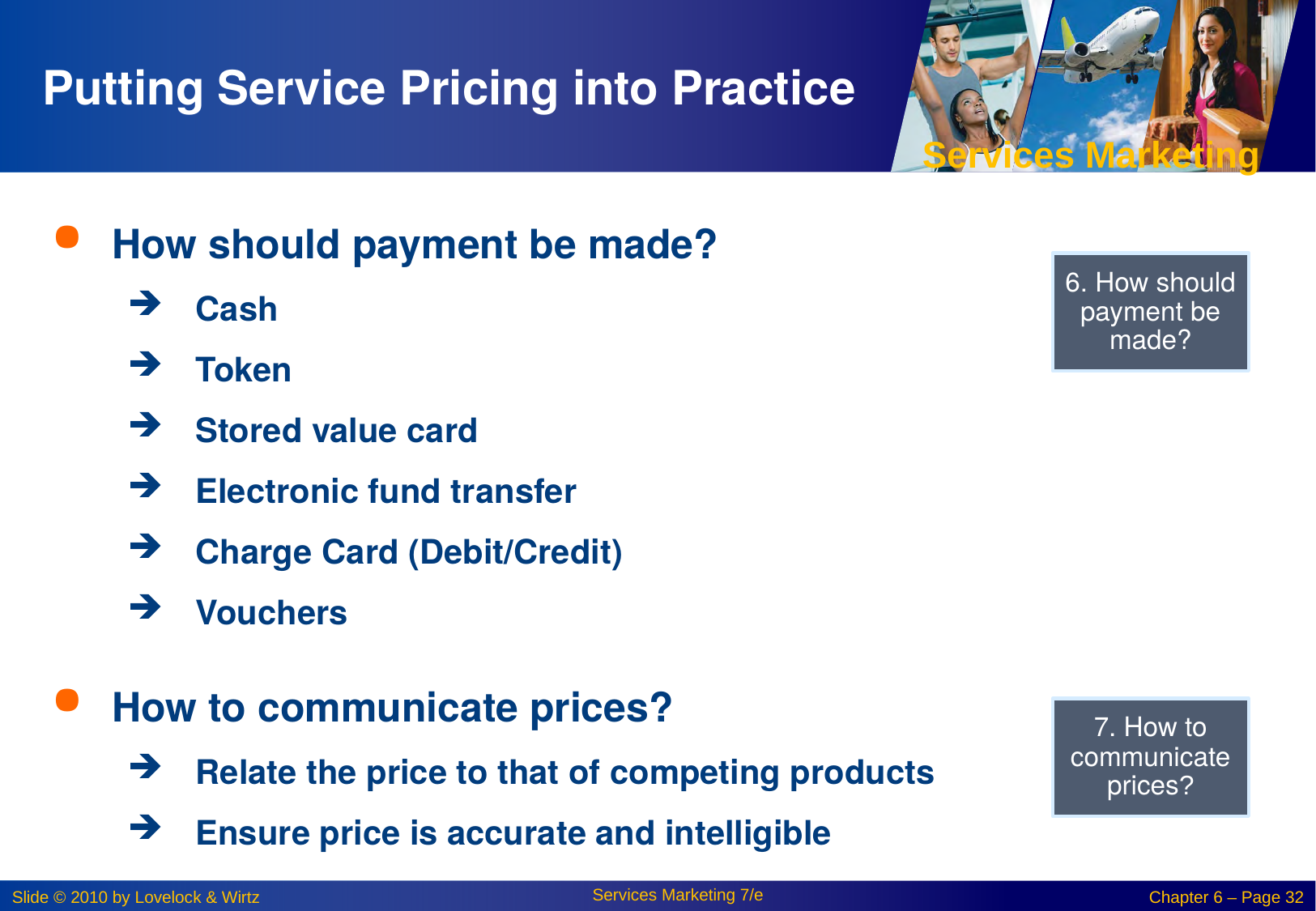

# Putting Service Pricing into Practice
How should payment be made?
Cash
Token
Stored value card
Electronic fund transfer
Charge Card (Debit/Credit)
Vouchers
How to communicate prices?
Relate the price to that of competing products
Ensure price is accurate and intelligible

6. How should payment be made?

7. How to communicate prices?